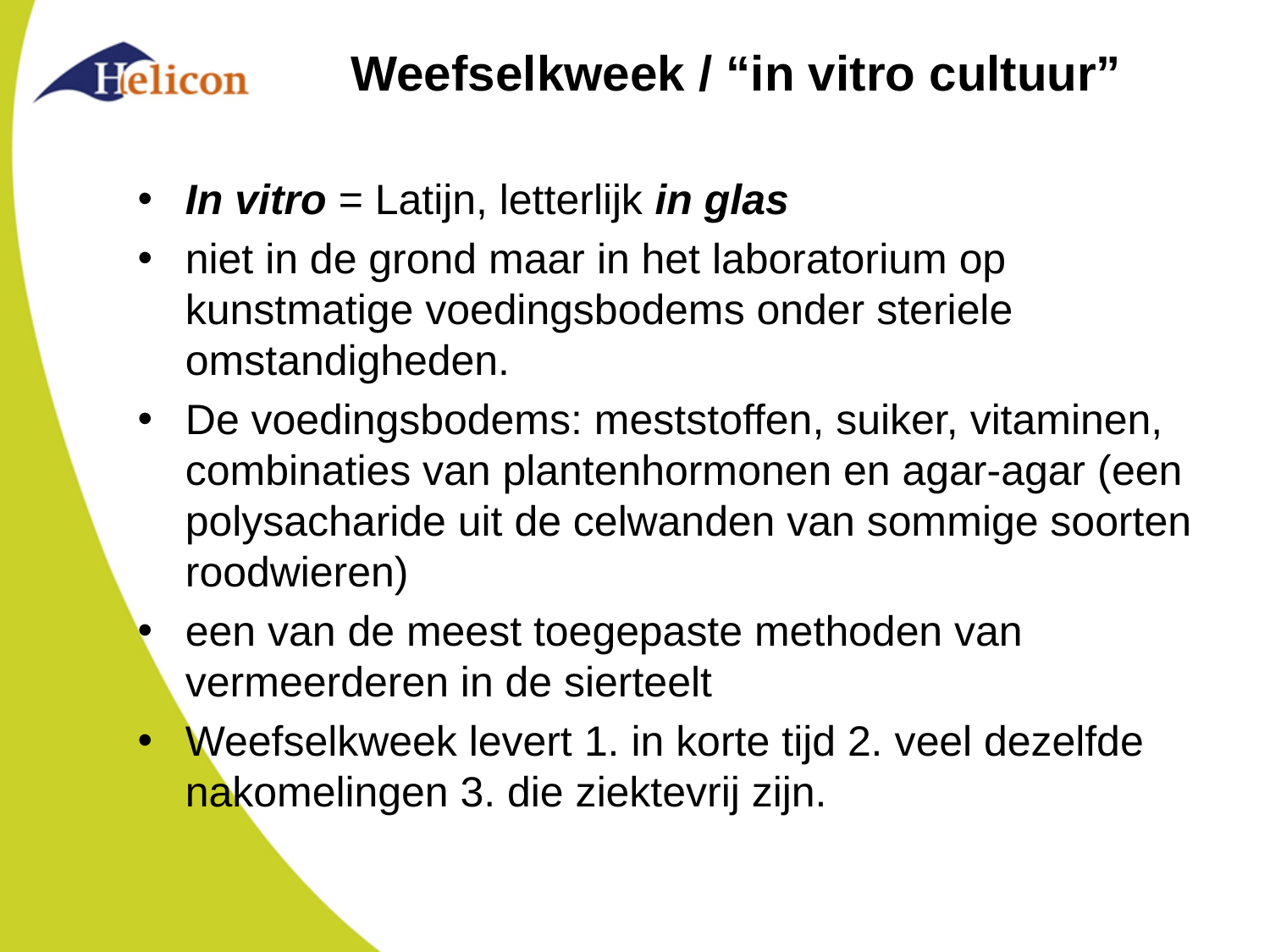

# Weefselkweek / “in vitro cultuur”
In vitro = Latijn, letterlijk in glas
niet in de grond maar in het laboratorium op kunstmatige voedingsbodems onder steriele omstandigheden.
De voedingsbodems: meststoffen, suiker, vitaminen, combinaties van plantenhormonen en agar-agar (een polysacharide uit de celwanden van sommige soorten roodwieren)
een van de meest toegepaste methoden van vermeerderen in de sierteelt
Weefselkweek levert 1. in korte tijd 2. veel dezelfde nakomelingen 3. die ziektevrij zijn.